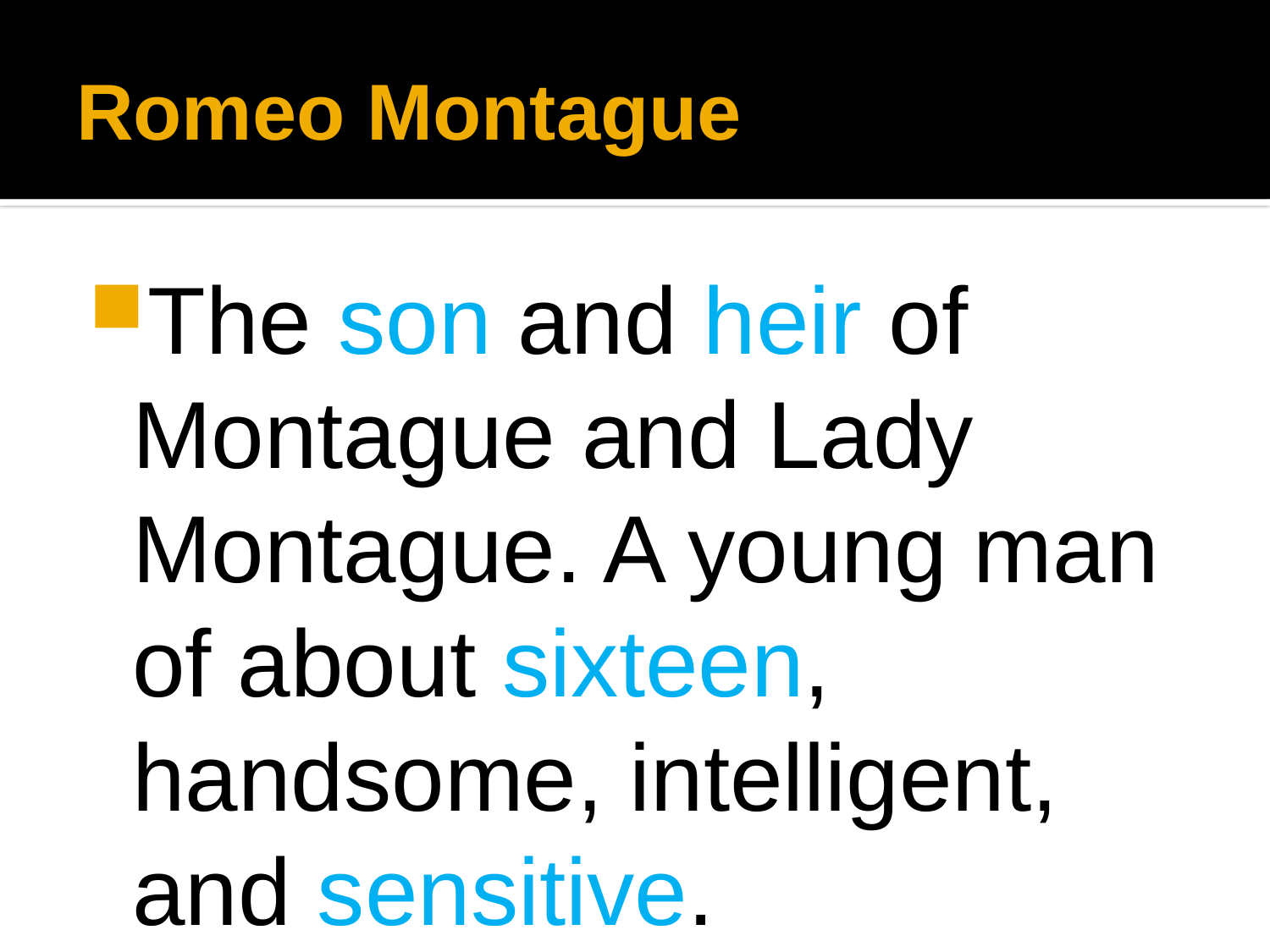

# Romeo Montague
The son and heir of Montague and Lady Montague. A young man of about sixteen, handsome, intelligent, and sensitive.